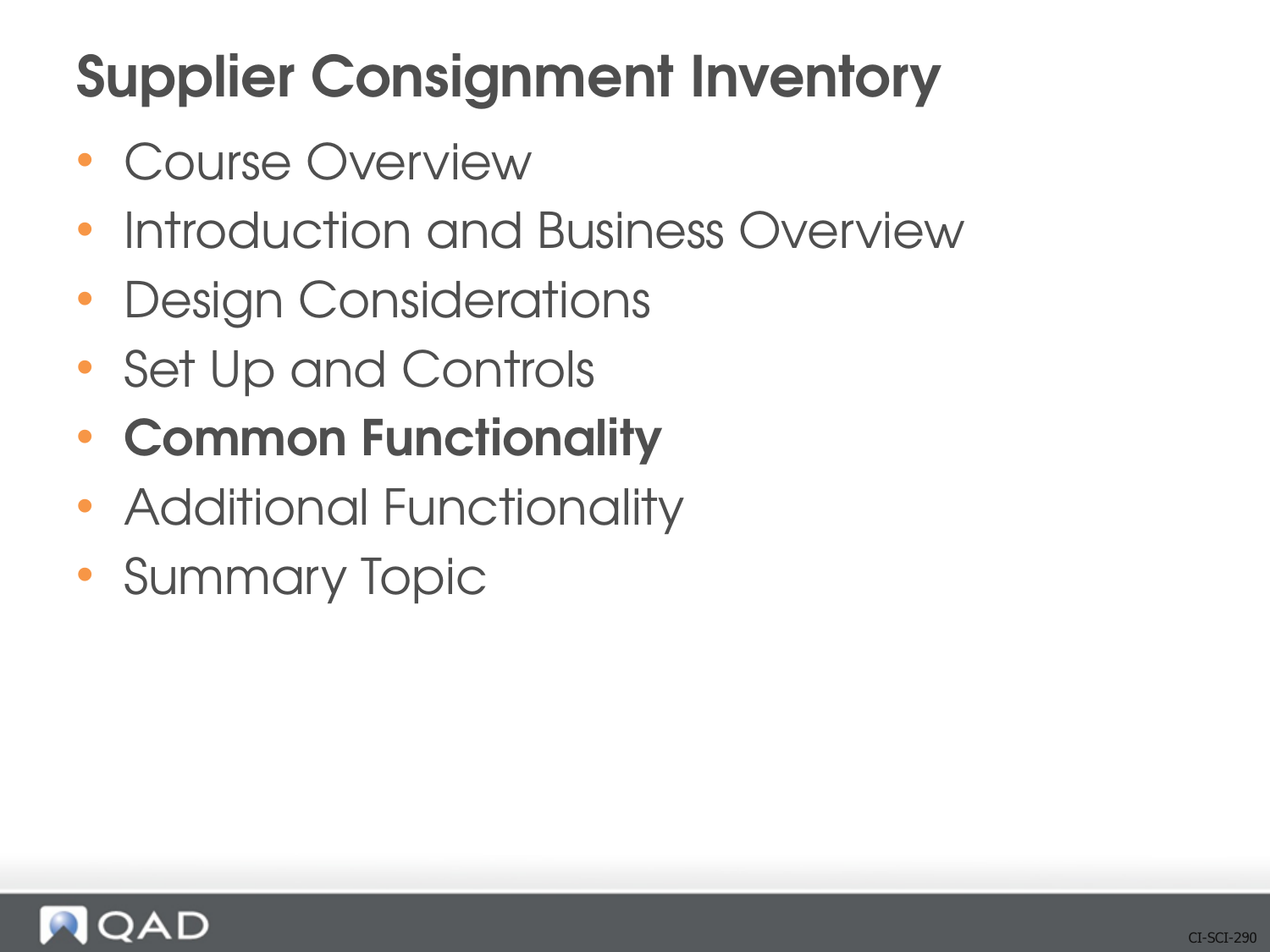

# Supplier Consignment Inventory
Course Overview
Introduction and Business Overview
Design Considerations
Set Up and Controls
Common Functionality
Additional Functionality
Summary Topic
CI-SCI-290